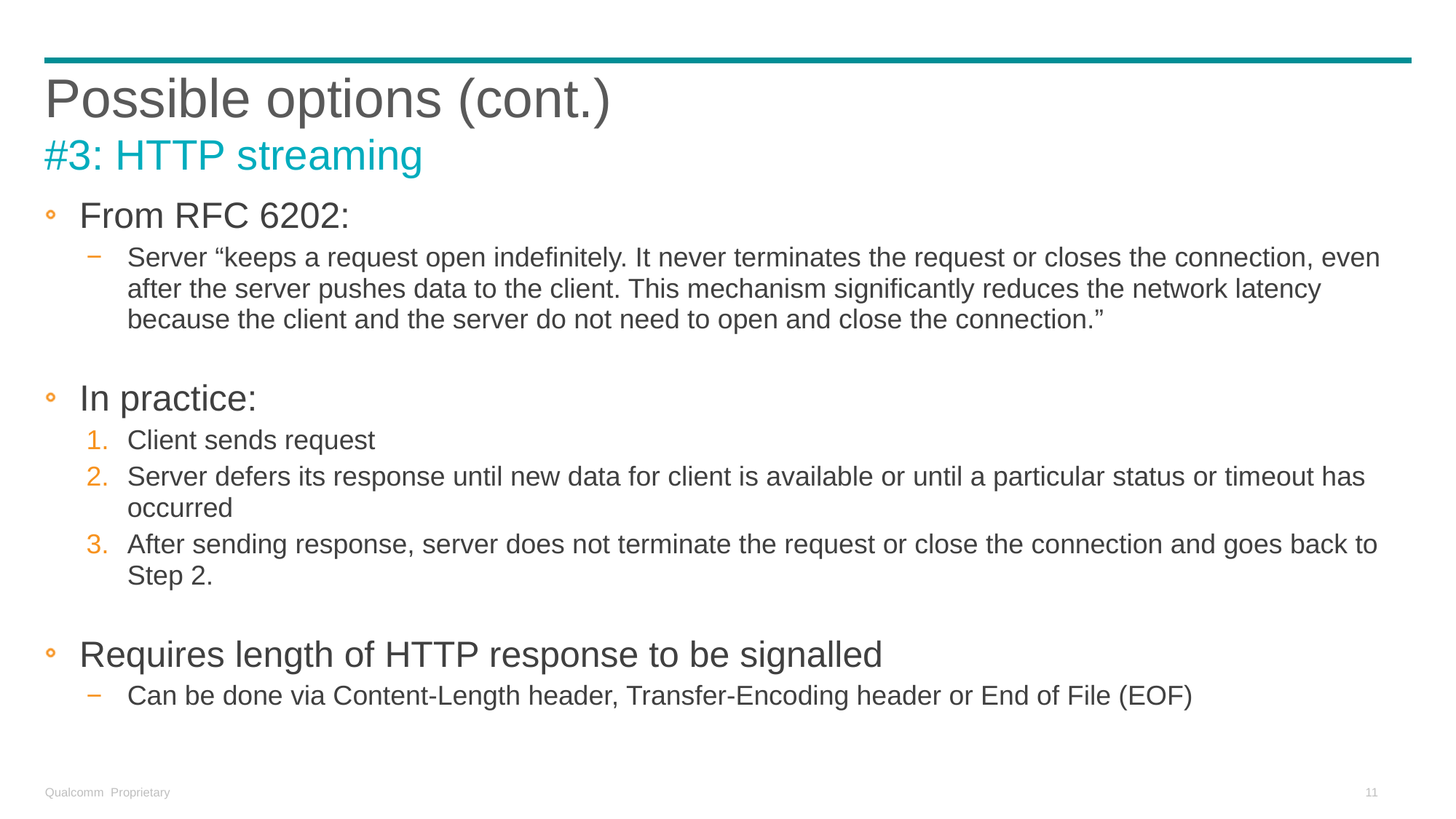

# Possible options (cont.)
#3: HTTP streaming
From RFC 6202:
Server “keeps a request open indefinitely. It never terminates the request or closes the connection, even after the server pushes data to the client. This mechanism significantly reduces the network latency because the client and the server do not need to open and close the connection.”

In practice:
Client sends request
Server defers its response until new data for client is available or until a particular status or timeout has occurred
After sending response, server does not terminate the request or close the connection and goes back to Step 2.

Requires length of HTTP response to be signalled
Can be done via Content-Length header, Transfer-Encoding header or End of File (EOF)